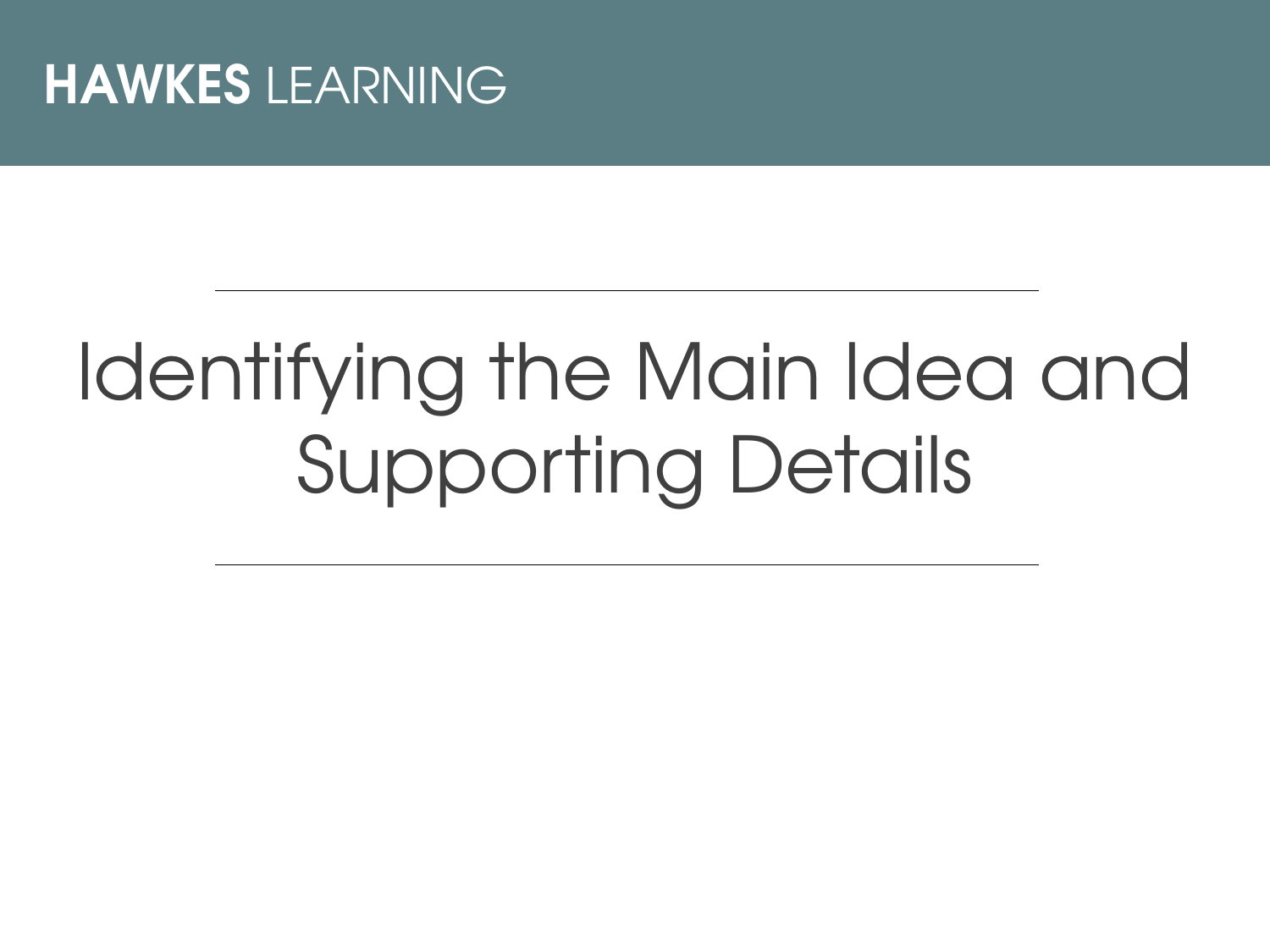

HAWKES LEARNING
Identifying the Main Idea and Supporting Details